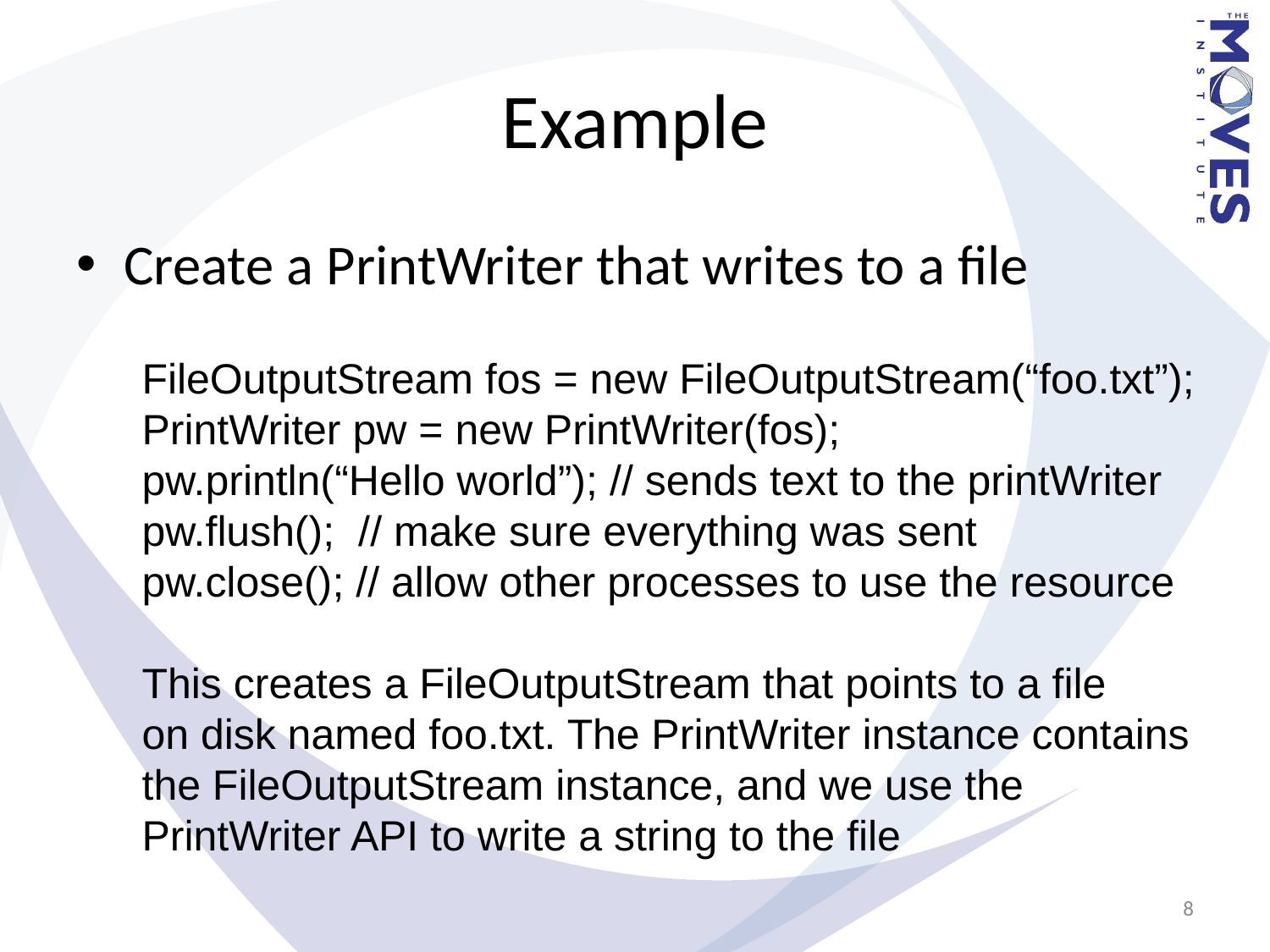

# Example
Create a PrintWriter that writes to a file

FileOutputStream fos = new FileOutputStream(“foo.txt”);
PrintWriter pw = new PrintWriter(fos);
pw.println(“Hello world”); // sends text to the printWriter
pw.flush();  // make sure everything was sent
pw.close(); // allow other processes to use the resource

This creates a FileOutputStream that points to a file
on disk named foo.txt. The PrintWriter instance contains
the FileOutputStream instance, and we use the
PrintWriter API to write a string to the file
8